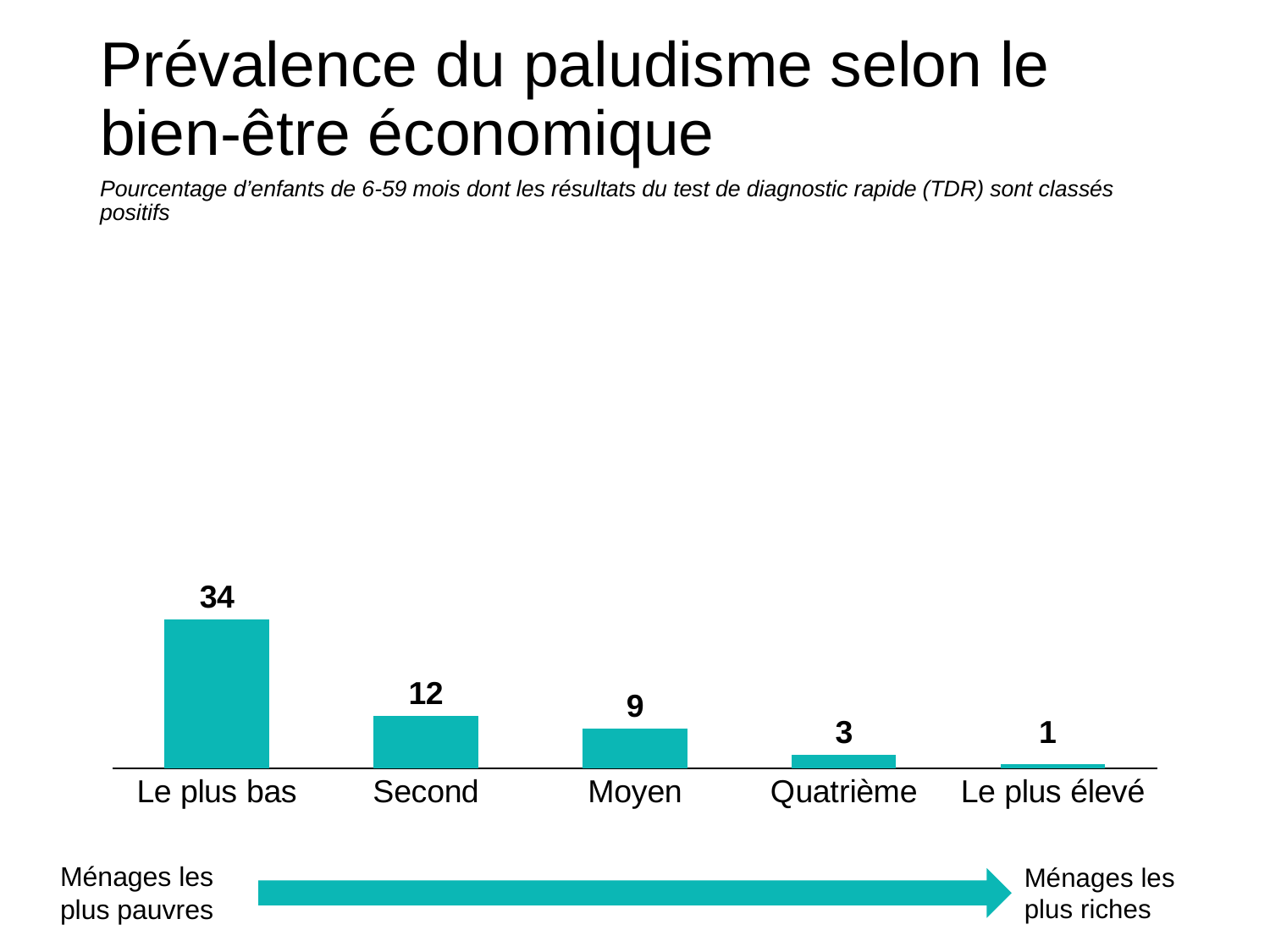

# Prévalence du paludisme selon le bien-être économique
Pourcentage d’enfants de 6-59 mois dont les résultats du test de diagnostic rapide (TDR) sont classés positifs

### Chart

| Category | Le plus bas |
|---|---|
| Le plus bas | 34.0 |
| Second | 12.0 |
| Moyen | 9.0 |
| Quatrième | 3.0 |
| Le plus élevé | 1.0 |
1
Ménages les
plus pauvres
Ménages les plus riches